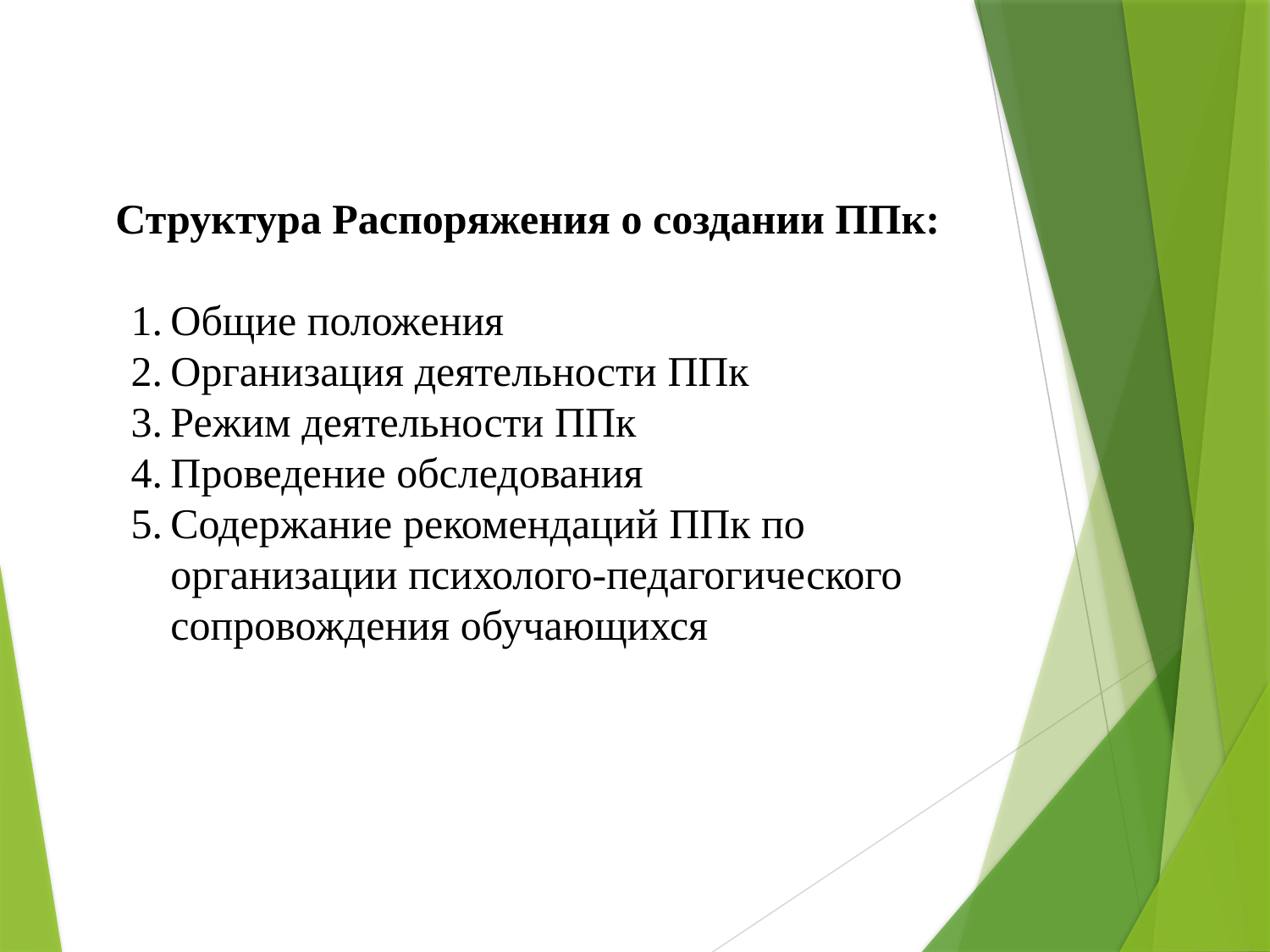

Структура Распоряжения о создании ППк:

Общие положения
Организация деятельности ППк
Режим деятельности ППк
Проведение обследования
Содержание рекомендаций ППк по организации психолого-педагогического сопровождения обучающихся